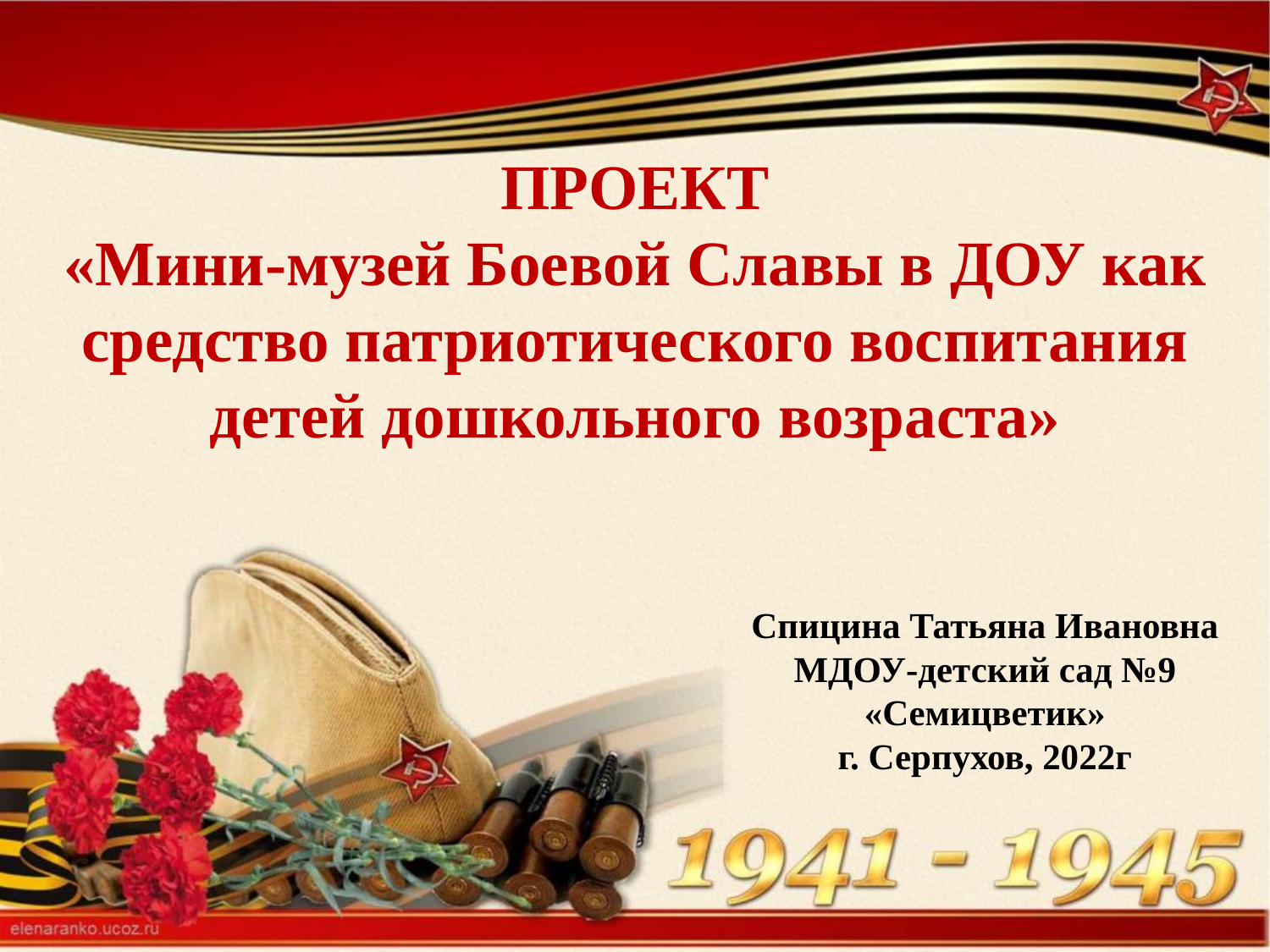

# ПРОЕКТ «Мини-музей Боевой Славы в ДОУ как средство патриотического воспитания детей дошкольного возраста»
Спицина Татьяна Ивановна
МДОУ-детский сад №9 «Семицветик»
г. Серпухов, 2022г